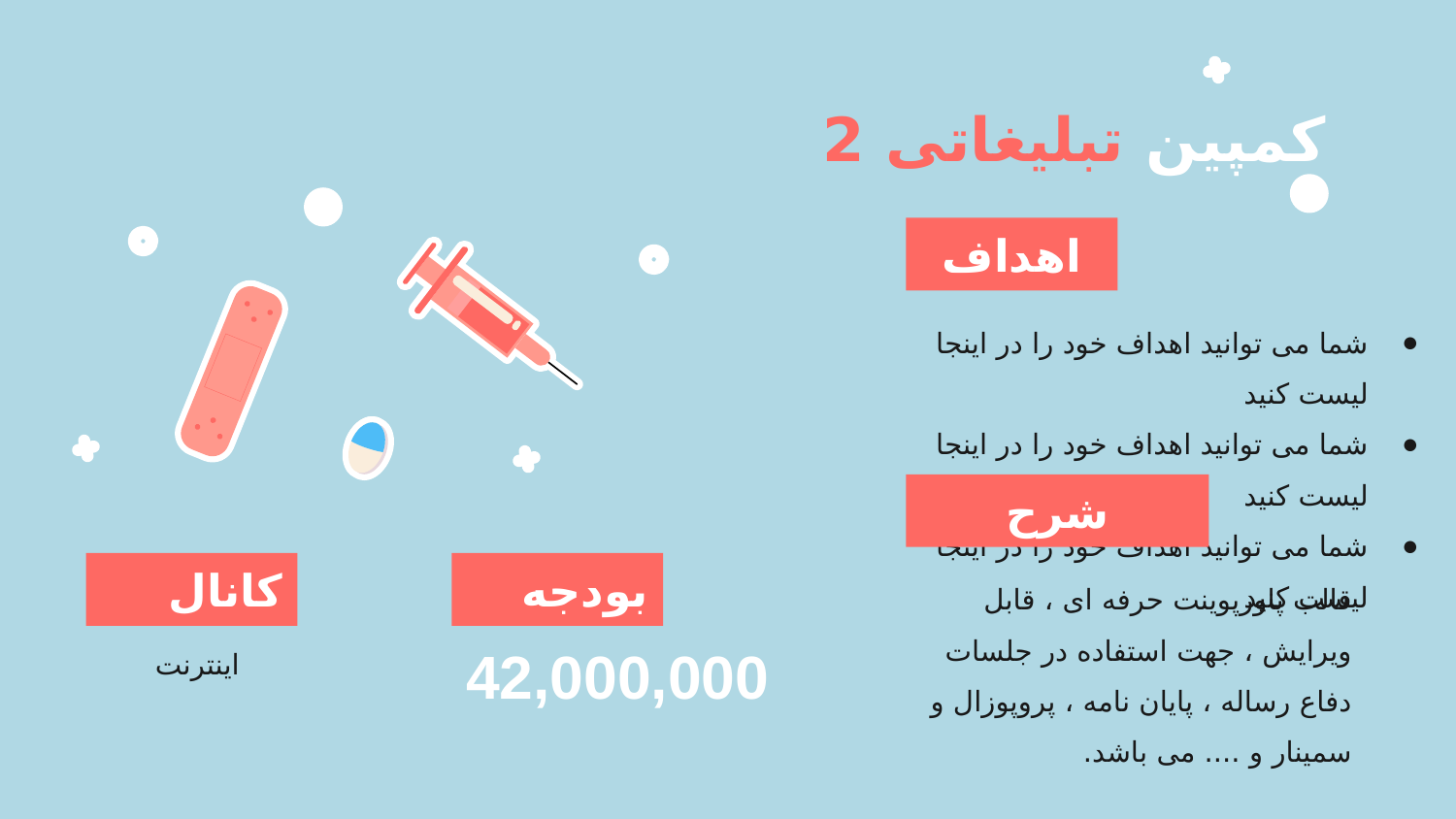

# کمپین تبلیغاتی 2
اهداف

شما می توانید اهداف خود را در اینجا لیست کنید
شما می توانید اهداف خود را در اینجا لیست کنید
شما می توانید اهداف خود را در اینجا لیست کنید

شرح
قالب پاورپوينت حرفه ای ، قابل ویرایش ، جهت استفاده در جلسات دفاع رساله ، پایان نامه ، پروپوزال و سمینار و .... می باشد.
بودجه
کانال
اینترنت
42,000,000